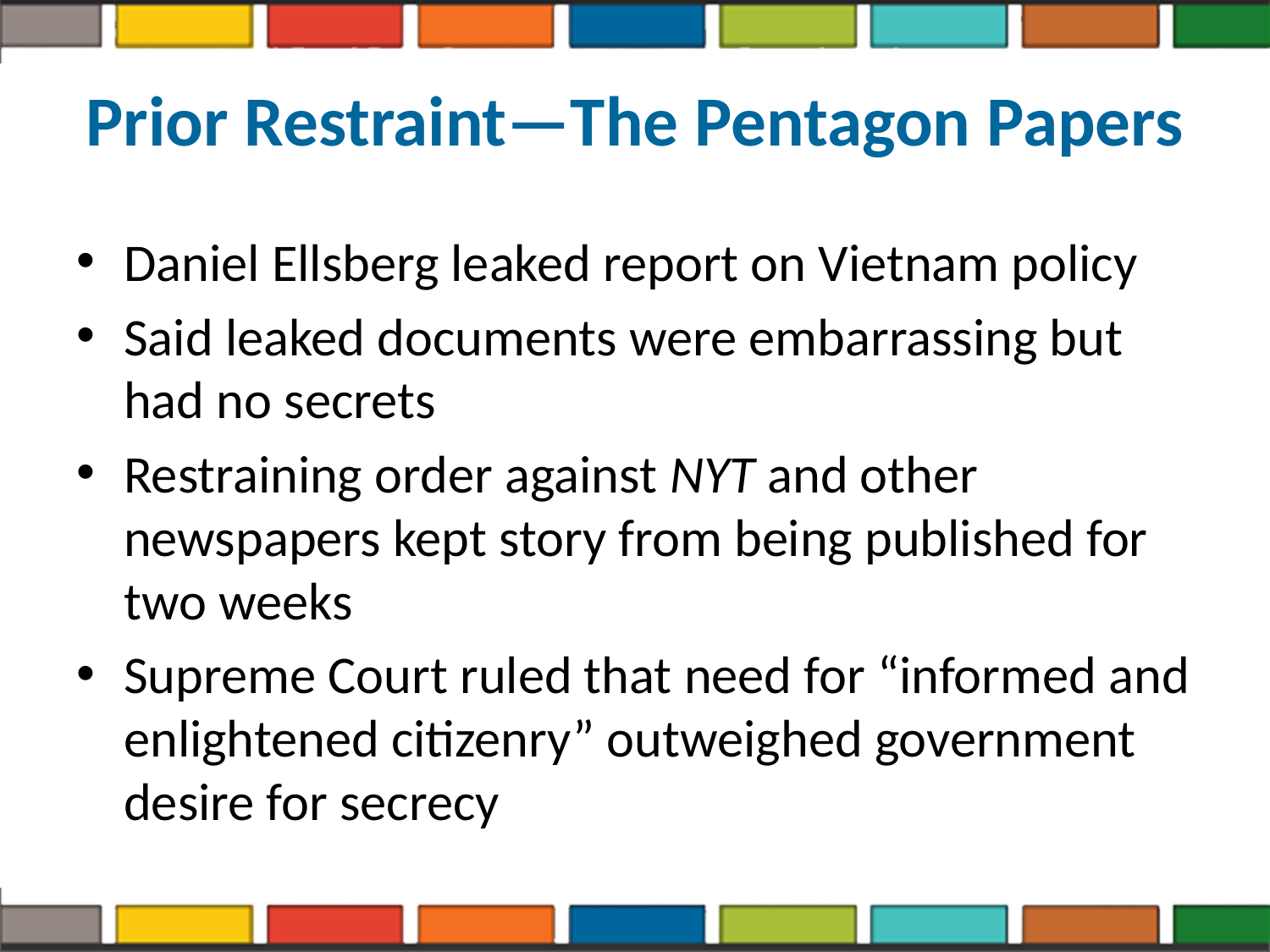

# Prior Restraint—The Pentagon Papers
Daniel Ellsberg leaked report on Vietnam policy
Said leaked documents were embarrassing but had no secrets
Restraining order against NYT and other newspapers kept story from being published for two weeks
Supreme Court ruled that need for “informed and enlightened citizenry” outweighed government desire for secrecy